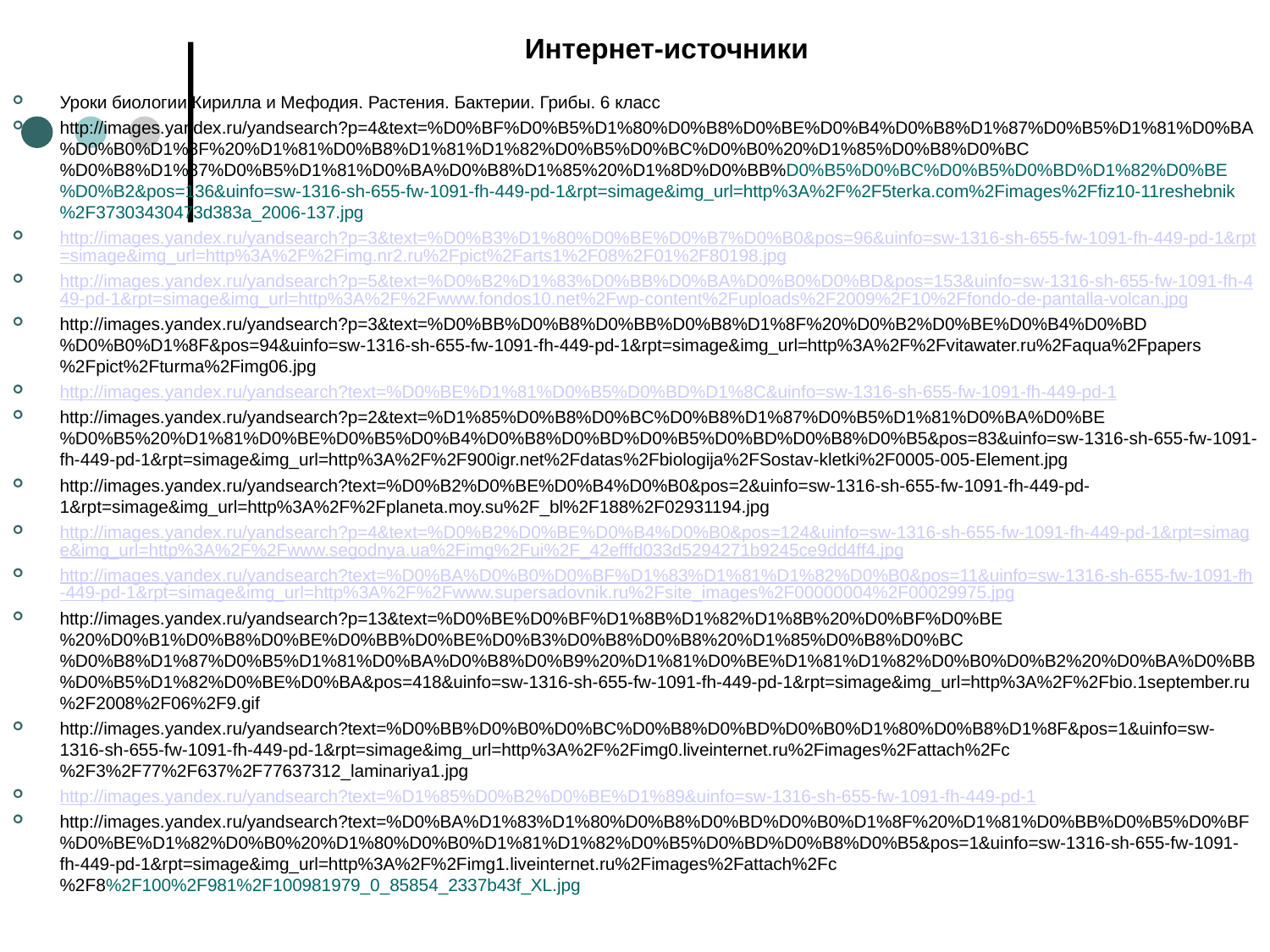

Интернет-источники
Уроки биологии Кирилла и Мефодия. Растения. Бактерии. Грибы. 6 класс
http://images.yandex.ru/yandsearch?p=4&text=%D0%BF%D0%B5%D1%80%D0%B8%D0%BE%D0%B4%D0%B8%D1%87%D0%B5%D1%81%D0%BA%D0%B0%D1%8F%20%D1%81%D0%B8%D1%81%D1%82%D0%B5%D0%BC%D0%B0%20%D1%85%D0%B8%D0%BC%D0%B8%D1%87%D0%B5%D1%81%D0%BA%D0%B8%D1%85%20%D1%8D%D0%BB%D0%B5%D0%BC%D0%B5%D0%BD%D1%82%D0%BE%D0%B2&pos=136&uinfo=sw-1316-sh-655-fw-1091-fh-449-pd-1&rpt=simage&img_url=http%3A%2F%2F5terka.com%2Fimages%2Ffiz10-11reshebnik%2F37303430473d383a_2006-137.jpg
http://images.yandex.ru/yandsearch?p=3&text=%D0%B3%D1%80%D0%BE%D0%B7%D0%B0&pos=96&uinfo=sw-1316-sh-655-fw-1091-fh-449-pd-1&rpt=simage&img_url=http%3A%2F%2Fimg.nr2.ru%2Fpict%2Farts1%2F08%2F01%2F80198.jpg
http://images.yandex.ru/yandsearch?p=5&text=%D0%B2%D1%83%D0%BB%D0%BA%D0%B0%D0%BD&pos=153&uinfo=sw-1316-sh-655-fw-1091-fh-449-pd-1&rpt=simage&img_url=http%3A%2F%2Fwww.fondos10.net%2Fwp-content%2Fuploads%2F2009%2F10%2Ffondo-de-pantalla-volcan.jpg
http://images.yandex.ru/yandsearch?p=3&text=%D0%BB%D0%B8%D0%BB%D0%B8%D1%8F%20%D0%B2%D0%BE%D0%B4%D0%BD%D0%B0%D1%8F&pos=94&uinfo=sw-1316-sh-655-fw-1091-fh-449-pd-1&rpt=simage&img_url=http%3A%2F%2Fvitawater.ru%2Faqua%2Fpapers%2Fpict%2Fturma%2Fimg06.jpg
http://images.yandex.ru/yandsearch?text=%D0%BE%D1%81%D0%B5%D0%BD%D1%8C&uinfo=sw-1316-sh-655-fw-1091-fh-449-pd-1
http://images.yandex.ru/yandsearch?p=2&text=%D1%85%D0%B8%D0%BC%D0%B8%D1%87%D0%B5%D1%81%D0%BA%D0%BE%D0%B5%20%D1%81%D0%BE%D0%B5%D0%B4%D0%B8%D0%BD%D0%B5%D0%BD%D0%B8%D0%B5&pos=83&uinfo=sw-1316-sh-655-fw-1091-fh-449-pd-1&rpt=simage&img_url=http%3A%2F%2F900igr.net%2Fdatas%2Fbiologija%2FSostav-kletki%2F0005-005-Element.jpg
http://images.yandex.ru/yandsearch?text=%D0%B2%D0%BE%D0%B4%D0%B0&pos=2&uinfo=sw-1316-sh-655-fw-1091-fh-449-pd-1&rpt=simage&img_url=http%3A%2F%2Fplaneta.moy.su%2F_bl%2F188%2F02931194.jpg
http://images.yandex.ru/yandsearch?p=4&text=%D0%B2%D0%BE%D0%B4%D0%B0&pos=124&uinfo=sw-1316-sh-655-fw-1091-fh-449-pd-1&rpt=simage&img_url=http%3A%2F%2Fwww.segodnya.ua%2Fimg%2Fui%2F_42efffd033d5294271b9245ce9dd4ff4.jpg
http://images.yandex.ru/yandsearch?text=%D0%BA%D0%B0%D0%BF%D1%83%D1%81%D1%82%D0%B0&pos=11&uinfo=sw-1316-sh-655-fw-1091-fh-449-pd-1&rpt=simage&img_url=http%3A%2F%2Fwww.supersadovnik.ru%2Fsite_images%2F00000004%2F00029975.jpg
http://images.yandex.ru/yandsearch?p=13&text=%D0%BE%D0%BF%D1%8B%D1%82%D1%8B%20%D0%BF%D0%BE%20%D0%B1%D0%B8%D0%BE%D0%BB%D0%BE%D0%B3%D0%B8%D0%B8%20%D1%85%D0%B8%D0%BC%D0%B8%D1%87%D0%B5%D1%81%D0%BA%D0%B8%D0%B9%20%D1%81%D0%BE%D1%81%D1%82%D0%B0%D0%B2%20%D0%BA%D0%BB%D0%B5%D1%82%D0%BE%D0%BA&pos=418&uinfo=sw-1316-sh-655-fw-1091-fh-449-pd-1&rpt=simage&img_url=http%3A%2F%2Fbio.1september.ru%2F2008%2F06%2F9.gif
http://images.yandex.ru/yandsearch?text=%D0%BB%D0%B0%D0%BC%D0%B8%D0%BD%D0%B0%D1%80%D0%B8%D1%8F&pos=1&uinfo=sw-1316-sh-655-fw-1091-fh-449-pd-1&rpt=simage&img_url=http%3A%2F%2Fimg0.liveinternet.ru%2Fimages%2Fattach%2Fc%2F3%2F77%2F637%2F77637312_laminariya1.jpg
http://images.yandex.ru/yandsearch?text=%D1%85%D0%B2%D0%BE%D1%89&uinfo=sw-1316-sh-655-fw-1091-fh-449-pd-1
http://images.yandex.ru/yandsearch?text=%D0%BA%D1%83%D1%80%D0%B8%D0%BD%D0%B0%D1%8F%20%D1%81%D0%BB%D0%B5%D0%BF%D0%BE%D1%82%D0%B0%20%D1%80%D0%B0%D1%81%D1%82%D0%B5%D0%BD%D0%B8%D0%B5&pos=1&uinfo=sw-1316-sh-655-fw-1091-fh-449-pd-1&rpt=simage&img_url=http%3A%2F%2Fimg1.liveinternet.ru%2Fimages%2Fattach%2Fc%2F8%2F100%2F981%2F100981979_0_85854_2337b43f_XL.jpg